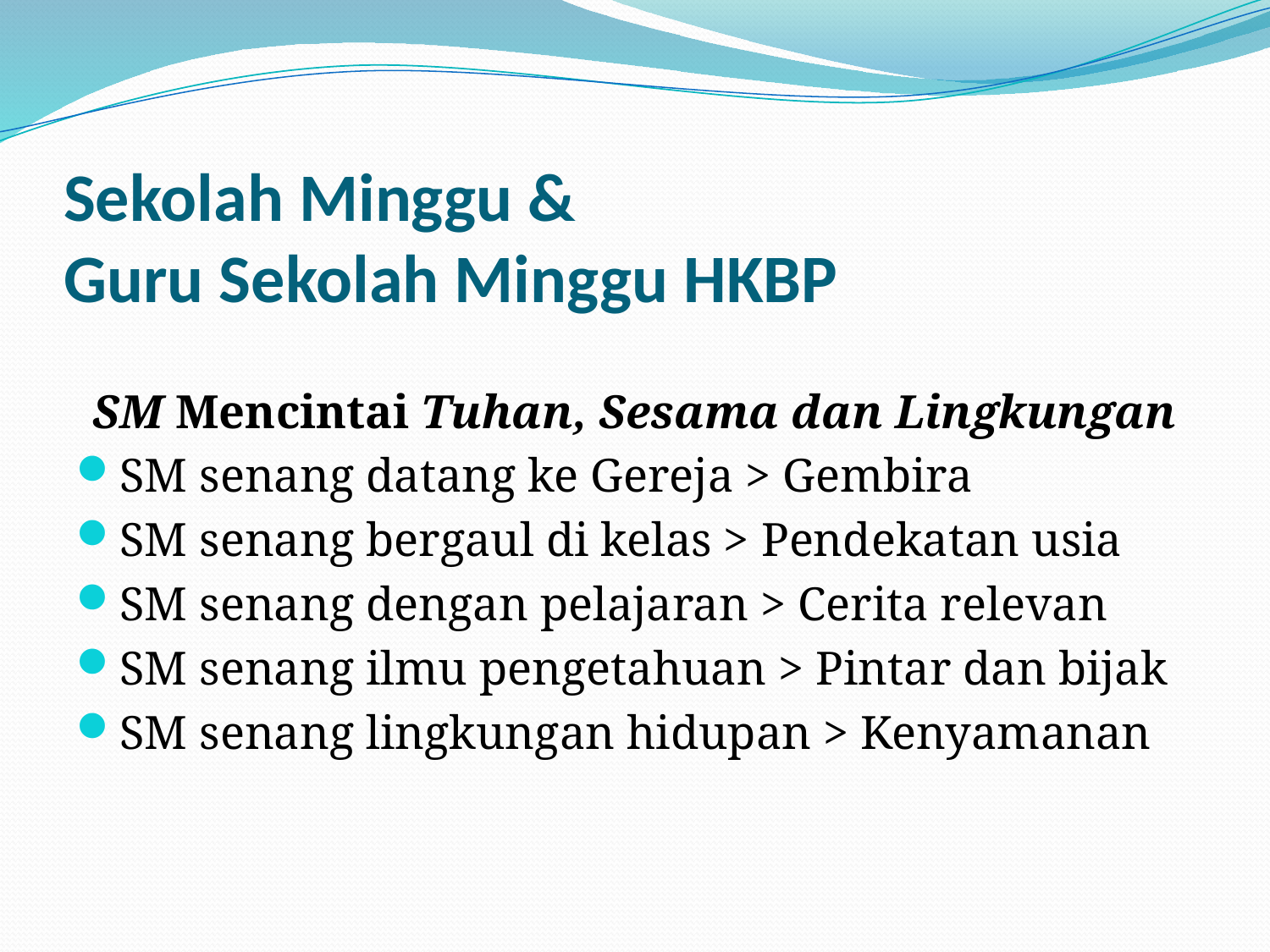

# Sekolah Minggu & Guru Sekolah Minggu HKBP
SM Mencintai Tuhan, Sesama dan Lingkungan
SM senang datang ke Gereja > Gembira
SM senang bergaul di kelas > Pendekatan usia
SM senang dengan pelajaran > Cerita relevan
SM senang ilmu pengetahuan > Pintar dan bijak
SM senang lingkungan hidupan > Kenyamanan